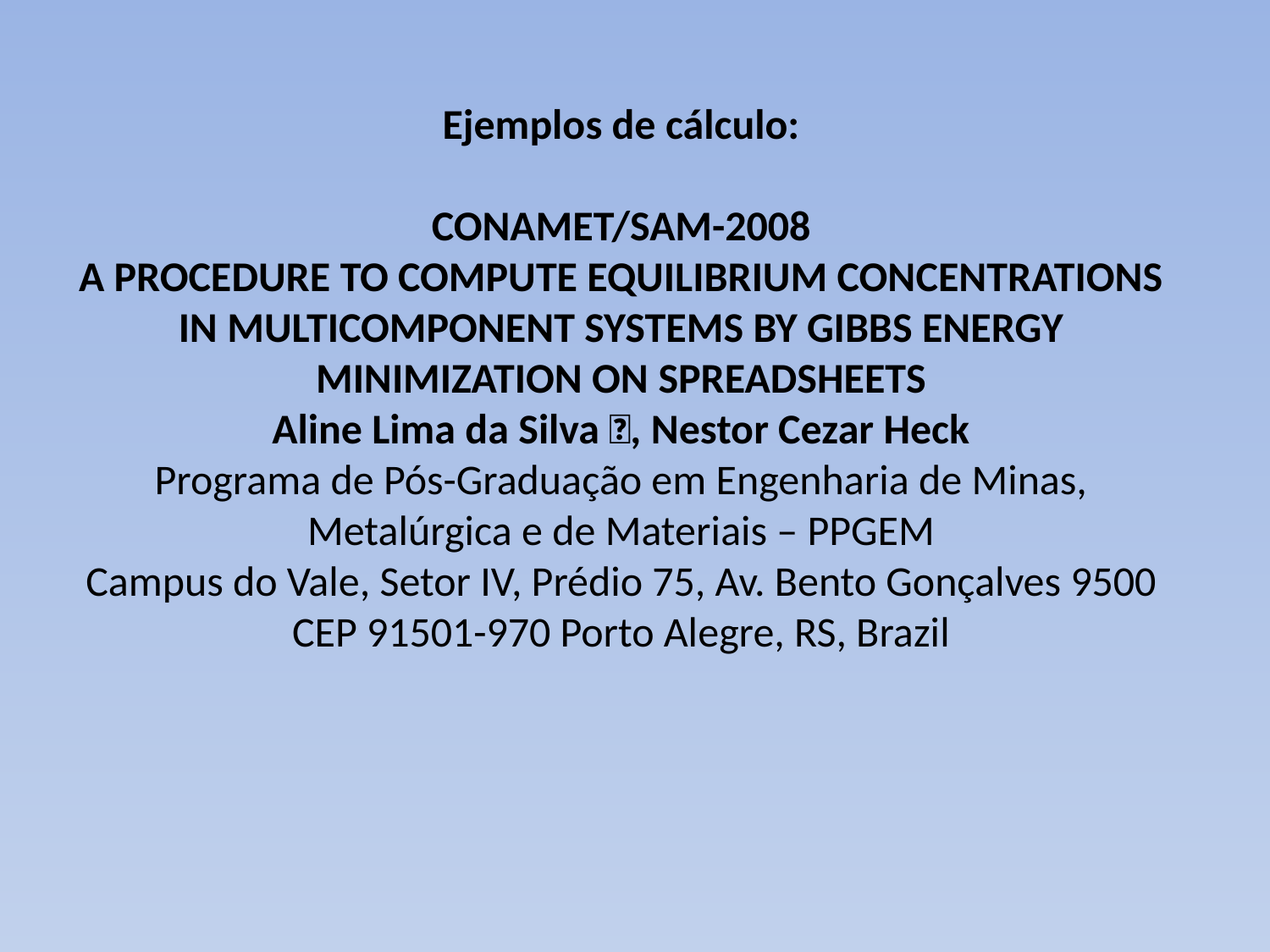

# Ejemplos de cálculo: CONAMET/SAM-2008 A PROCEDURE TO COMPUTE EQUILIBRIUM CONCENTRATIONS IN MULTICOMPONENT SYSTEMS BY GIBBS ENERGY MINIMIZATION ON SPREADSHEETS Aline Lima da Silva 􀀁, Nestor Cezar Heck Programa de Pós-Graduação em Engenharia de Minas, Metalúrgica e de Materiais – PPGEM Campus do Vale, Setor IV, Prédio 75, Av. Bento Gonçalves 9500 CEP 91501-970 Porto Alegre, RS, Brazil